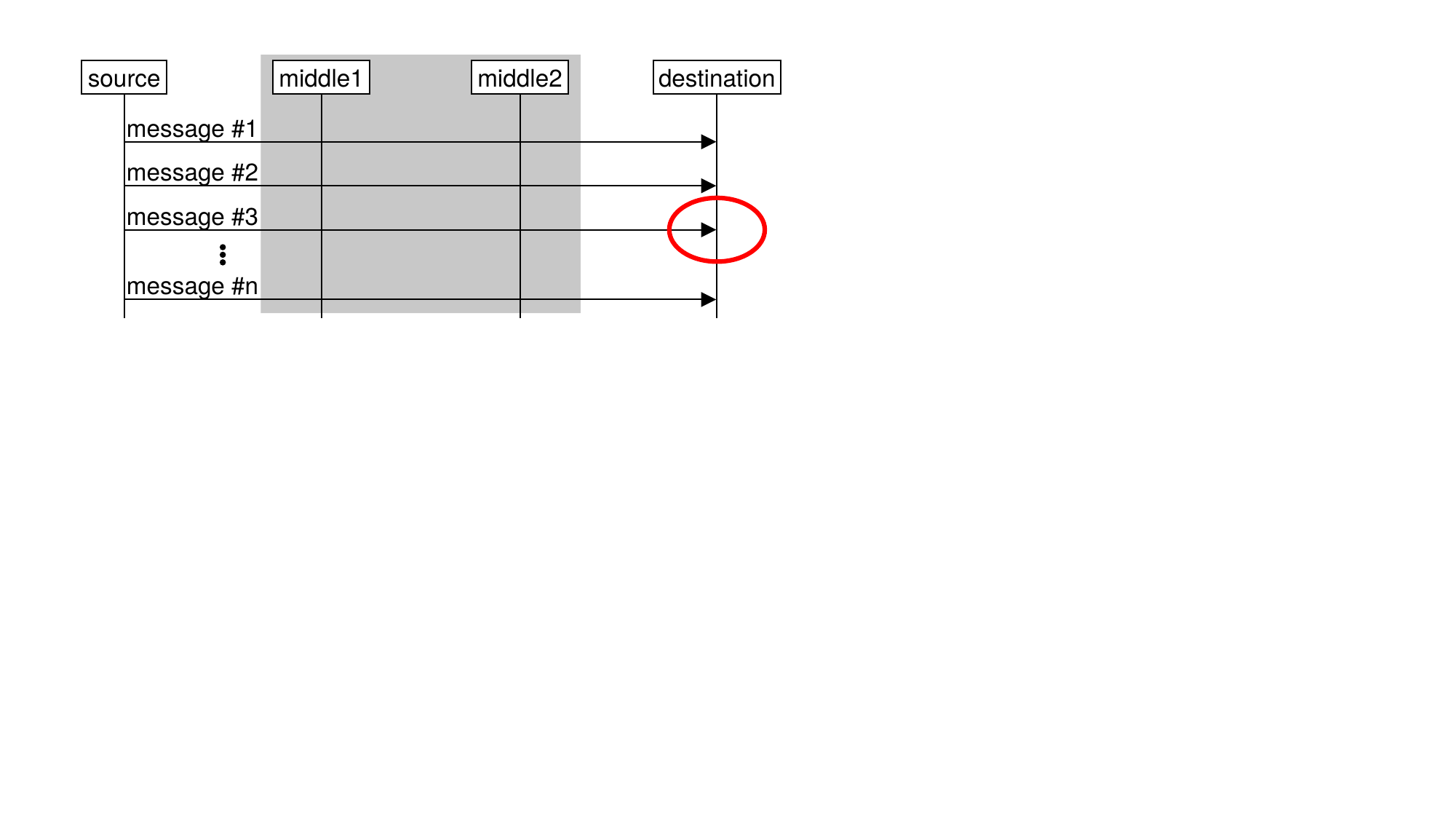

source
middle1
middle2
destination
message #1
message #2

message #3

message #n